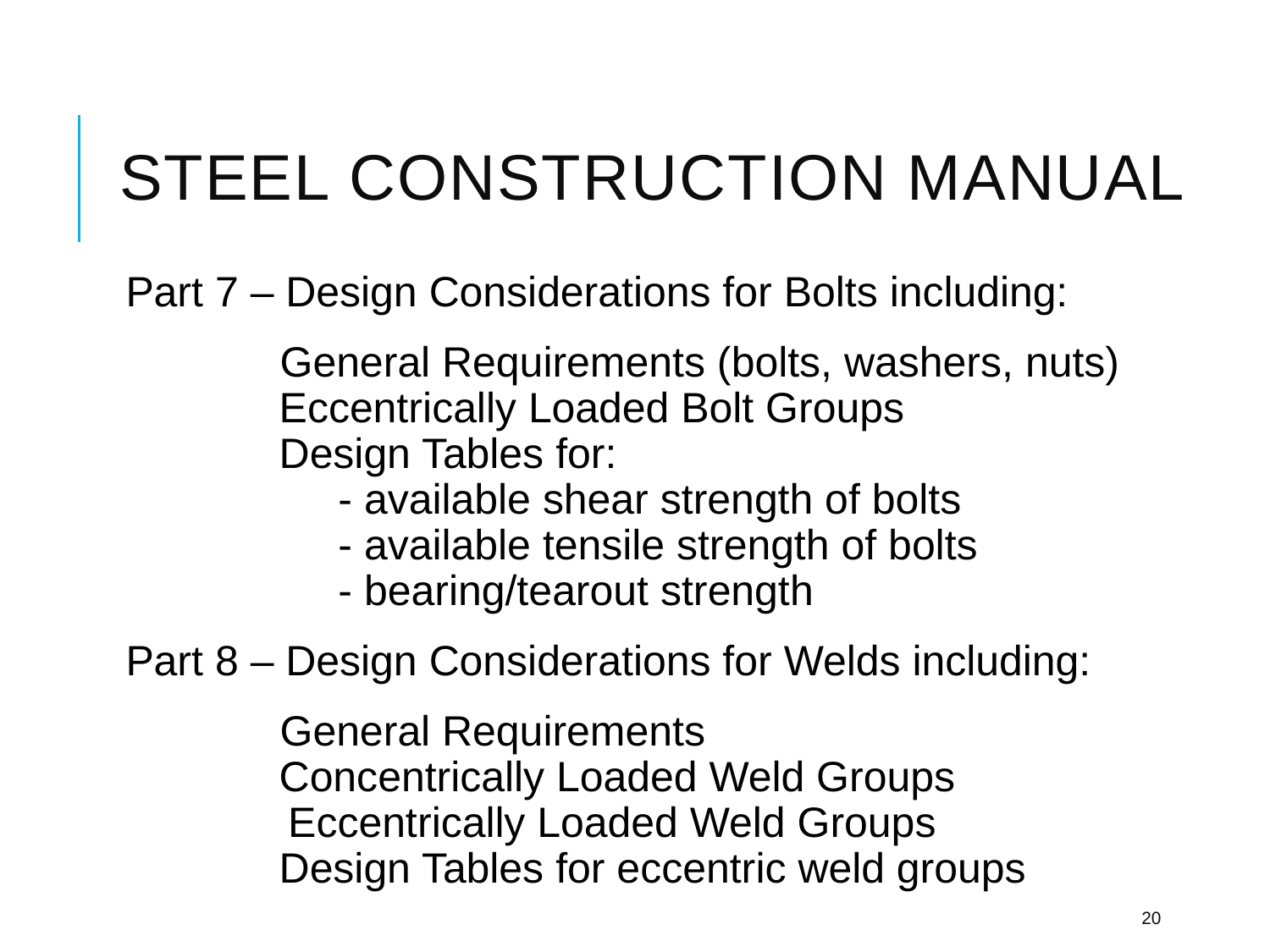

# Steel construction manual
Part 7 – Design Considerations for Bolts including:
             General Requirements (bolts, washers, nuts)
             Eccentrically Loaded Bolt Groups
             Design Tables for:
                  - available shear strength of bolts
                  - available tensile strength of bolts
                  - bearing/tearout strength
Part 8 – Design Considerations for Welds including:
             General Requirements
             Concentrically Loaded Weld Groups
	   Eccentrically Loaded Weld Groups
             Design Tables for eccentric weld groups
20